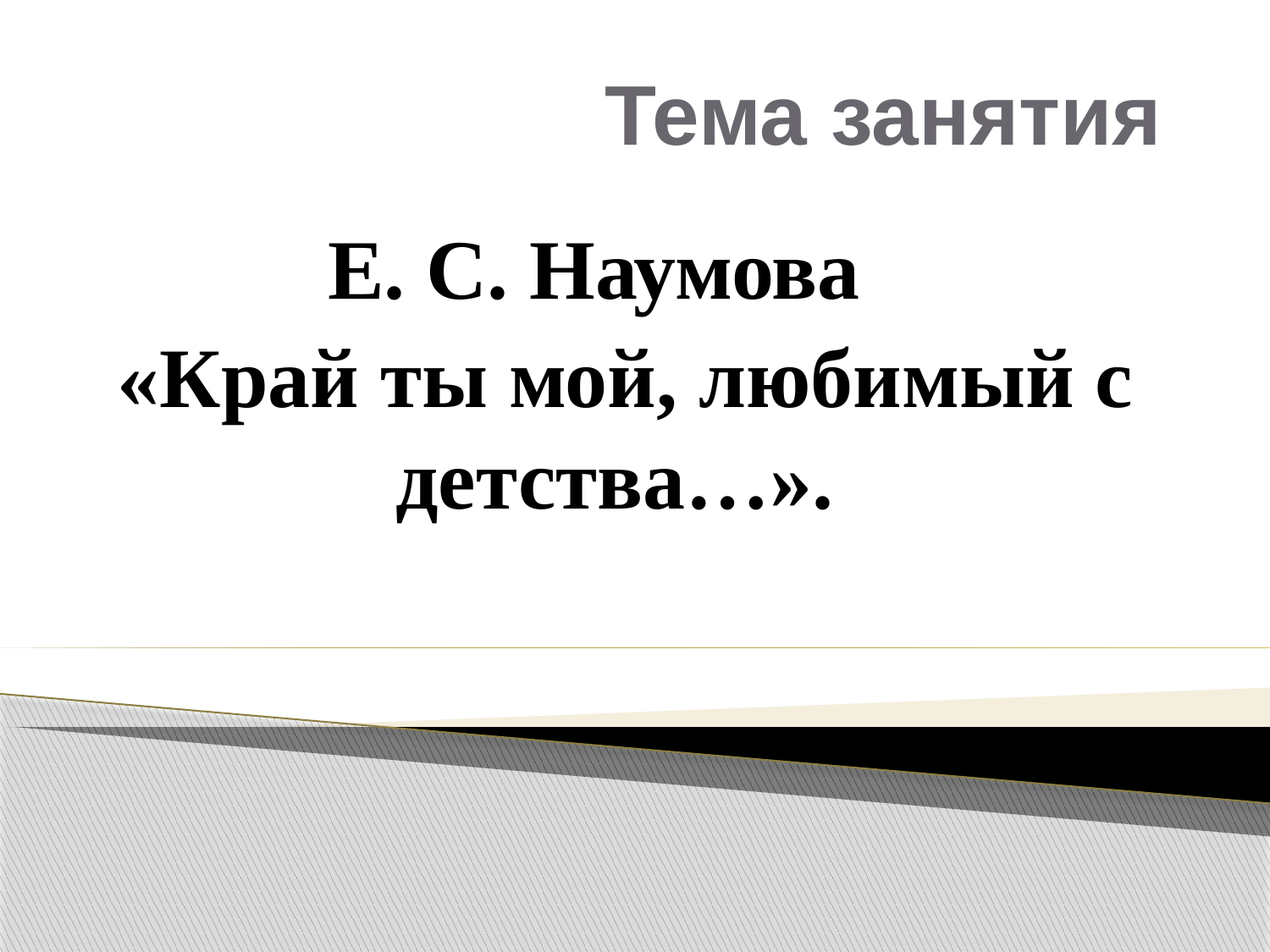

# Тема занятия
Е. С. Наумова
«Край ты мой, любимый с детства…».